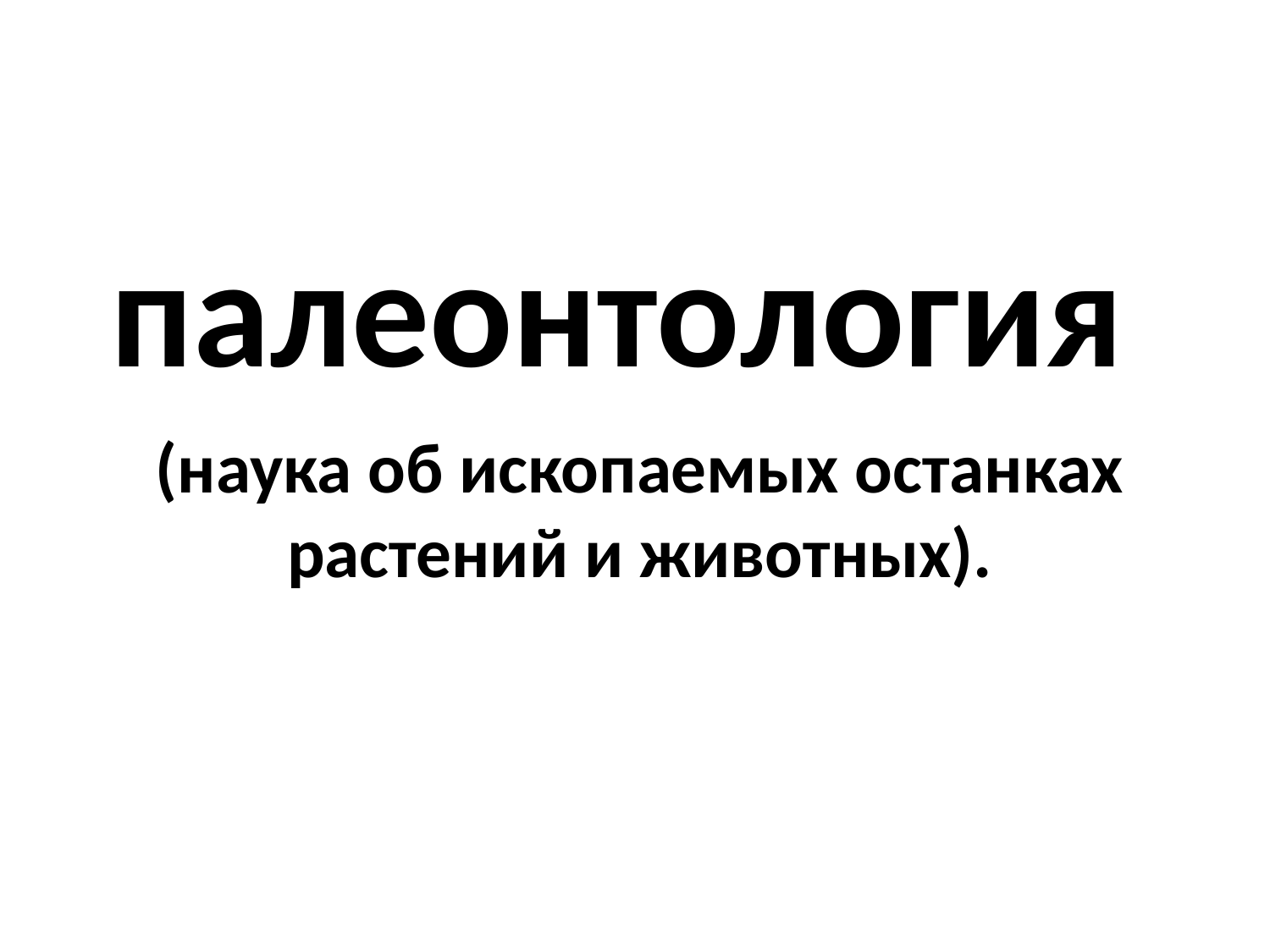

# палеонтология
(наука об ископаемых останках растений и животных).